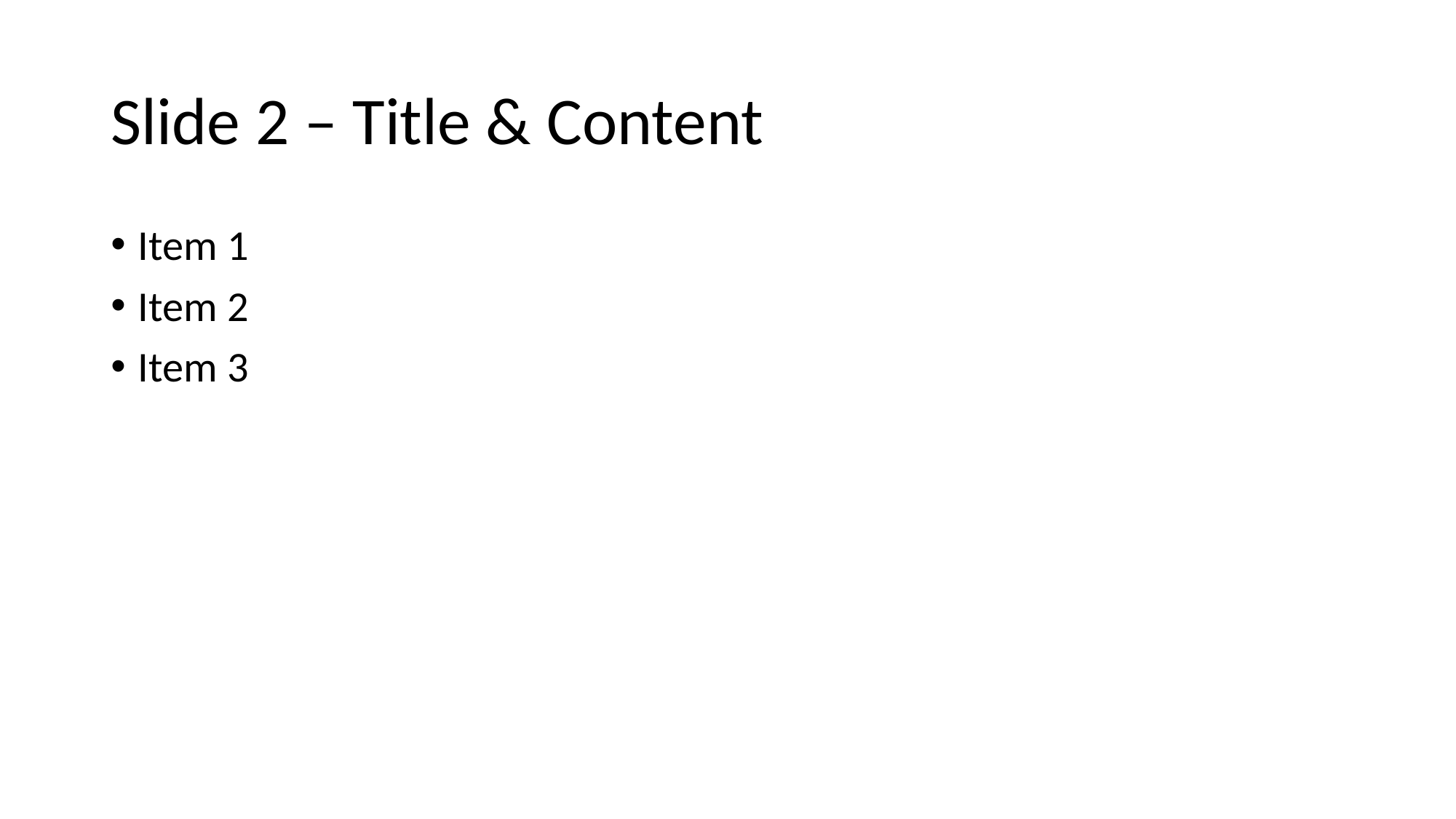

# Slide 2 – Title & Content
Item 1
Item 2
Item 3